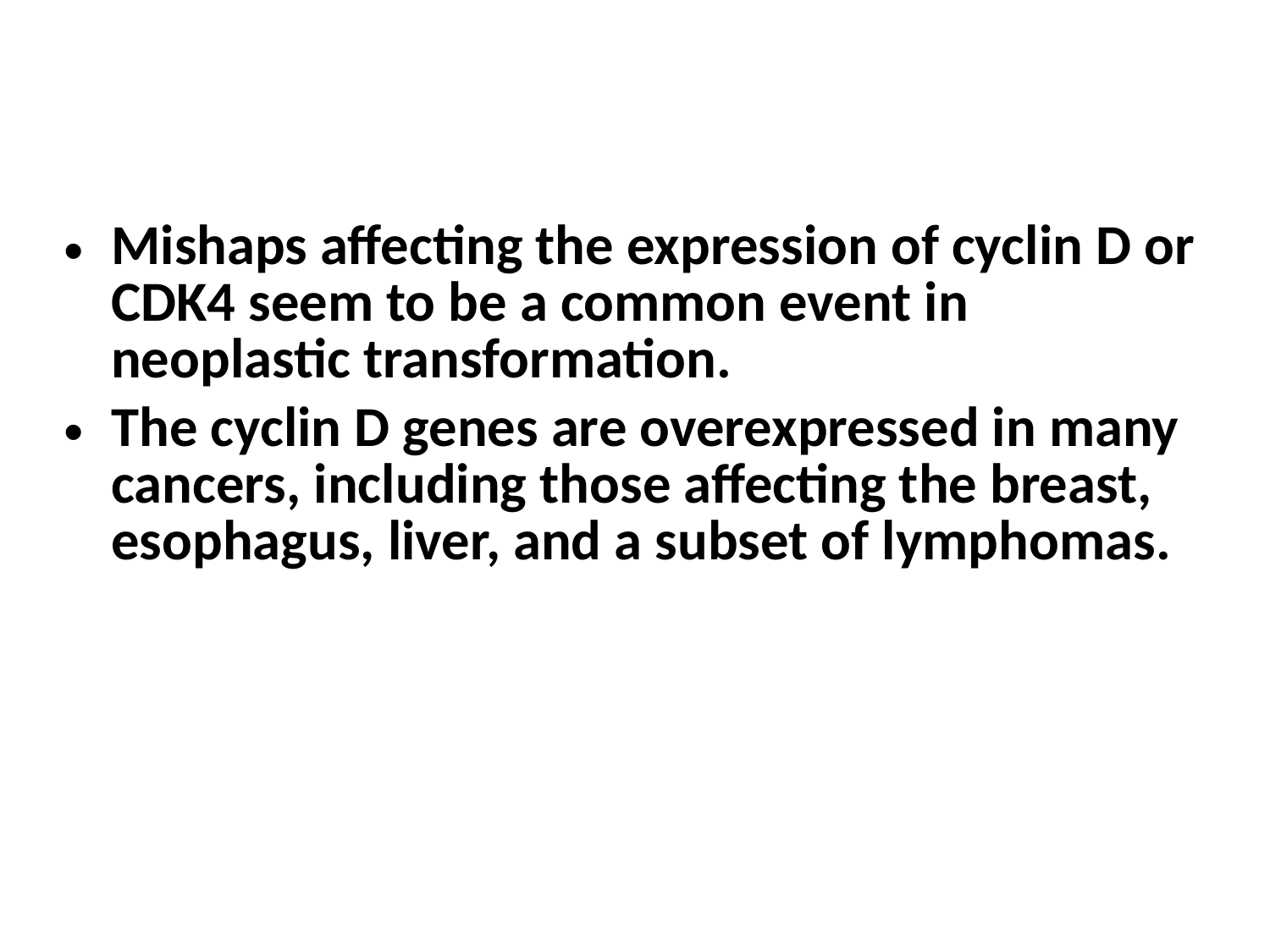

Mishaps affecting the expression of cyclin D or CDK4 seem to be a common event in neoplastic transformation.
The cyclin D genes are overexpressed in many cancers, including those affecting the breast, esophagus, liver, and a subset of lymphomas.